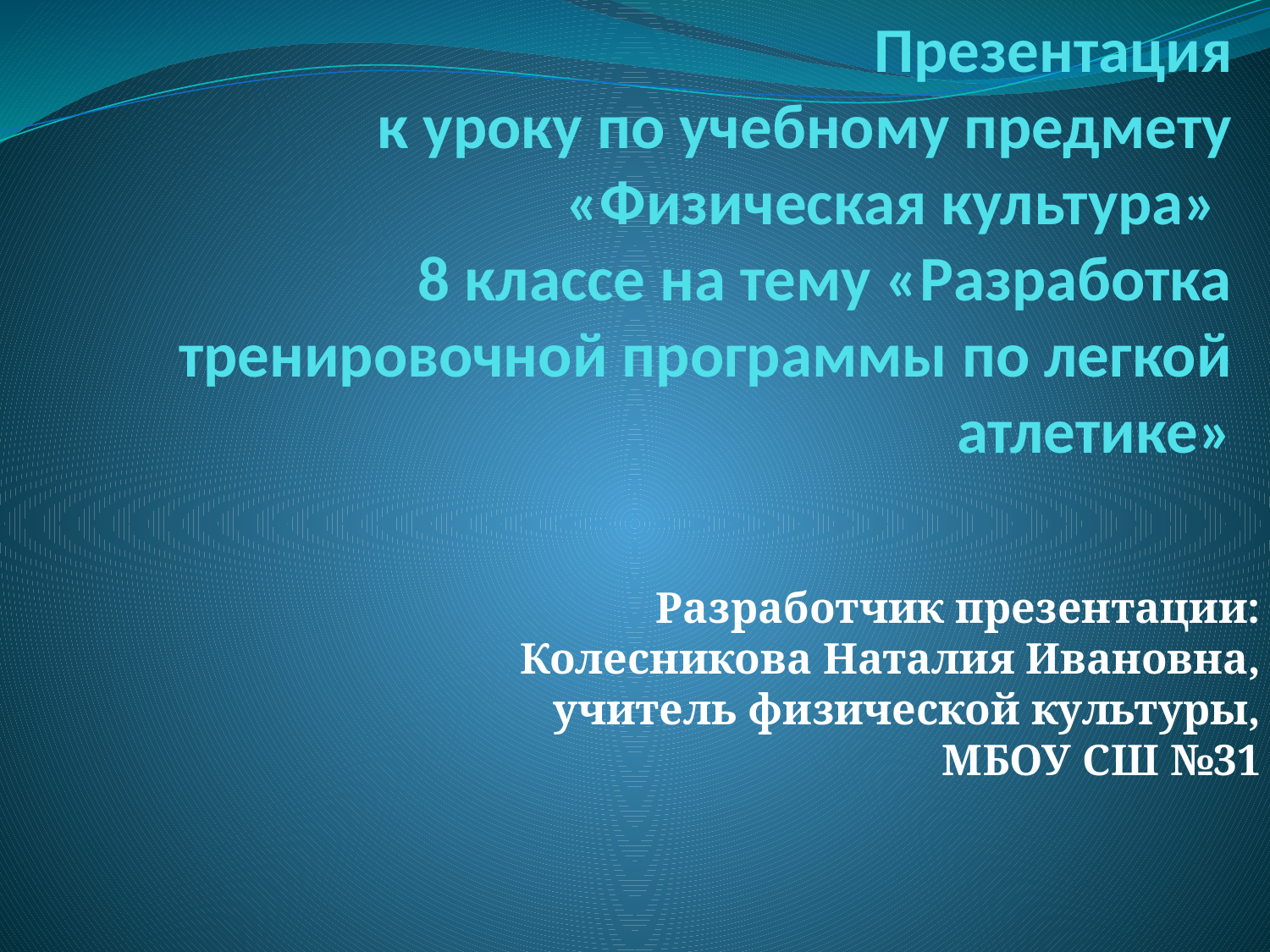

# Презентация к уроку по учебному предмету «Физическая культура» 8 классе на тему «Разработка тренировочной программы по легкой атлетике»

Разработчик презентации: Колесникова Наталия Ивановна, учитель физической культуры, МБОУ СШ №31